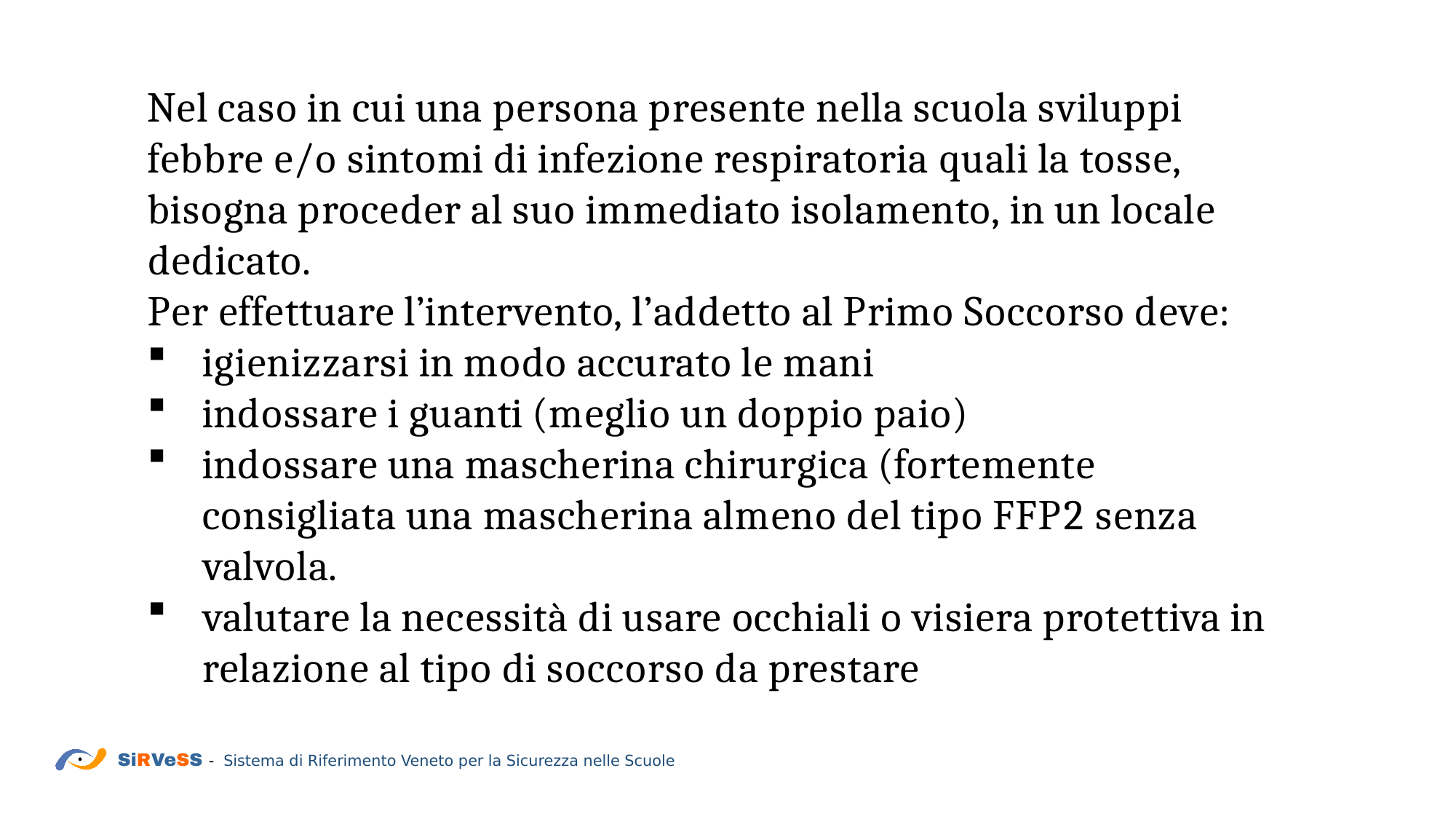

Nel caso in cui una persona presente nella scuola sviluppi febbre e/o sintomi di infezione respiratoria quali la tosse, bisogna proceder al suo immediato isolamento, in un locale dedicato.
Per effettuare l’intervento, l’addetto al Primo Soccorso deve:
igienizzarsi in modo accurato le mani
indossare i guanti (meglio un doppio paio)
indossare una mascherina chirurgica (fortemente consigliata una mascherina almeno del tipo FFP2 senza valvola.
valutare la necessità di usare occhiali o visiera protettiva in relazione al tipo di soccorso da prestare